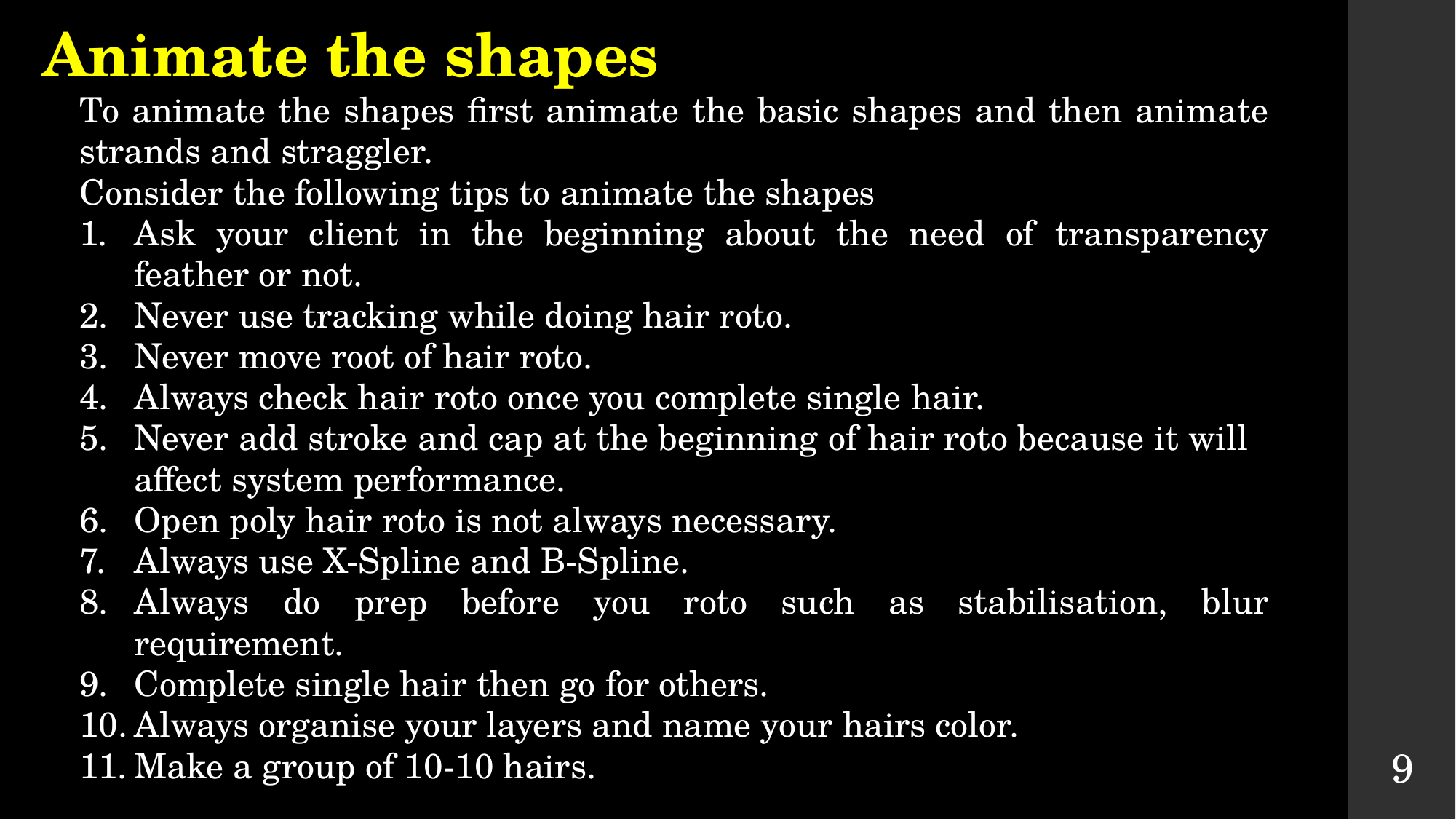

Animate the shapes
To animate the shapes first animate the basic shapes and then animate strands and straggler.
Consider the following tips to animate the shapes
Ask your client in the beginning about the need of transparency feather or not.
Never use tracking while doing hair roto.
Never move root of hair roto.
Always check hair roto once you complete single hair.
Never add stroke and cap at the beginning of hair roto because it will   affect system performance.
Open poly hair roto is not always necessary.
Always use X-Spline and B-Spline.
Always do prep before you roto such as stabilisation, blur requirement.
Complete single hair then go for others.
Always organise your layers and name your hairs color.
Make a group of 10-10 hairs.
9